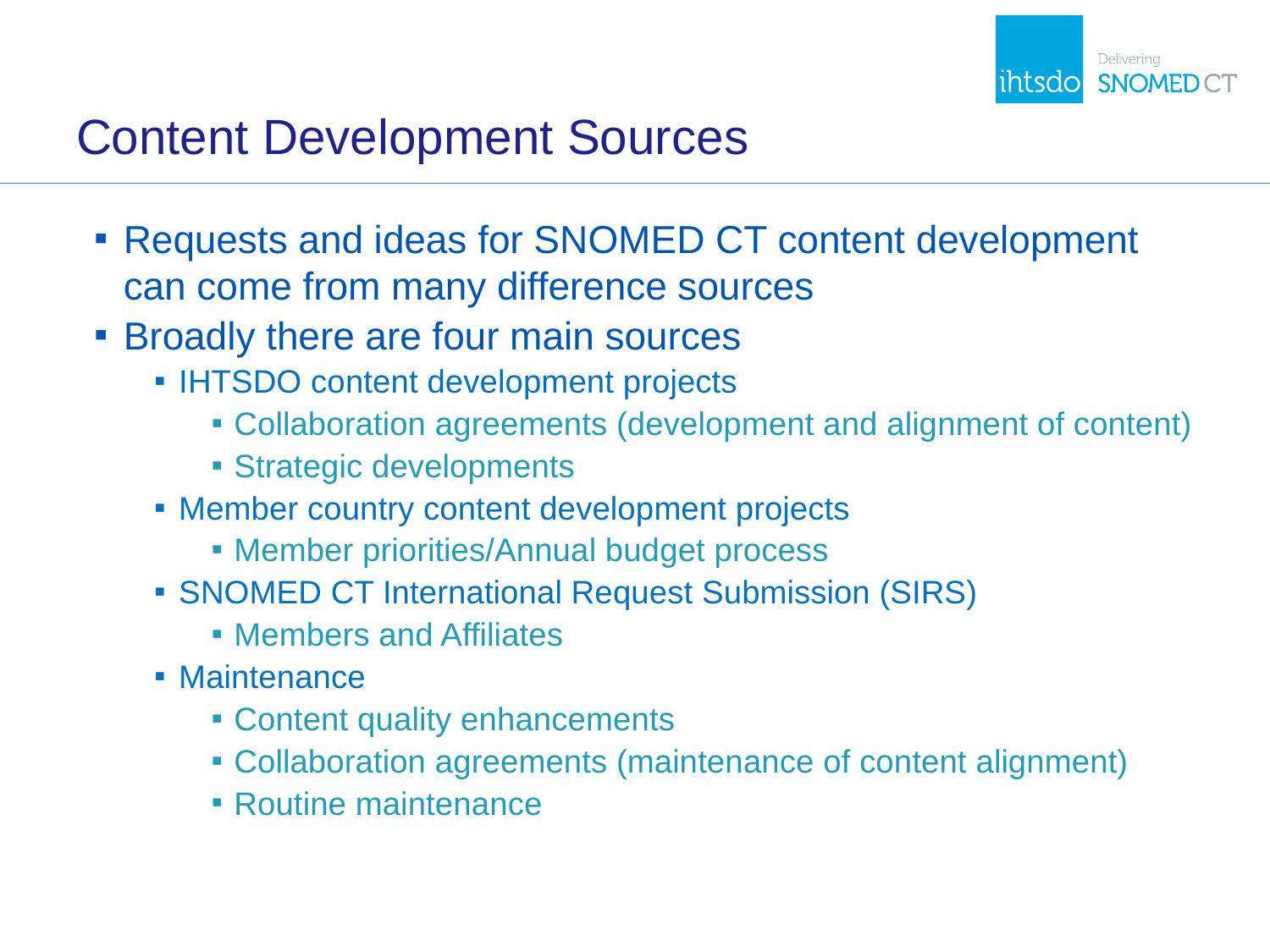

# Content Development Sources
Requests and ideas for SNOMED CT content development can come from many difference sources
Broadly there are four main sources
IHTSDO content development projects
Collaboration agreements (development and alignment of content)
Strategic developments
Member country content development projects
Member priorities/Annual budget process
SNOMED CT International Request Submission (SIRS)
Members and Affiliates
Maintenance
Content quality enhancements
Collaboration agreements (maintenance of content alignment)
Routine maintenance